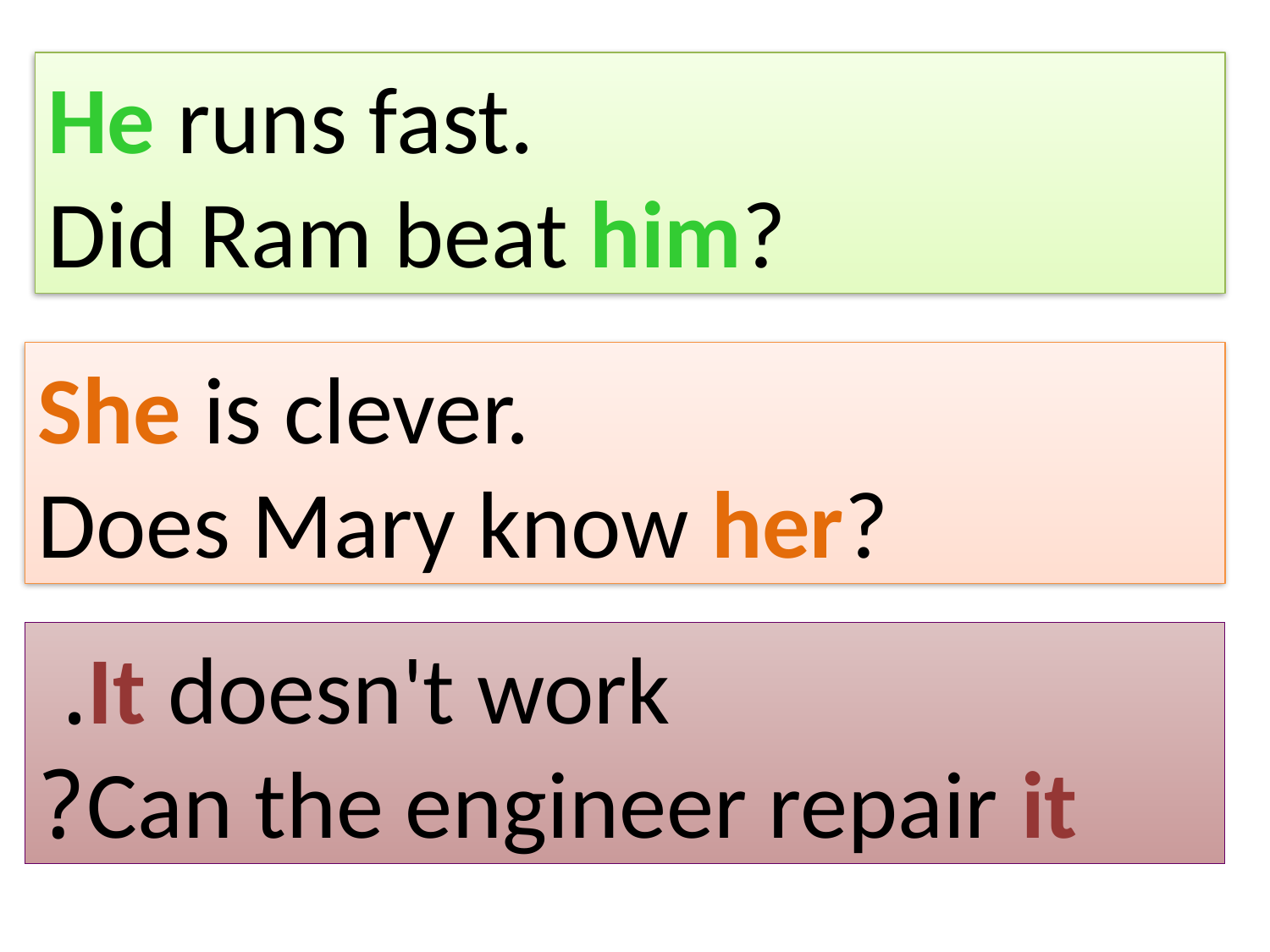

He runs fast.
Did Ram beat him?
She is clever.
Does Mary know her?
It doesn't work.
Can the engineer repair it?